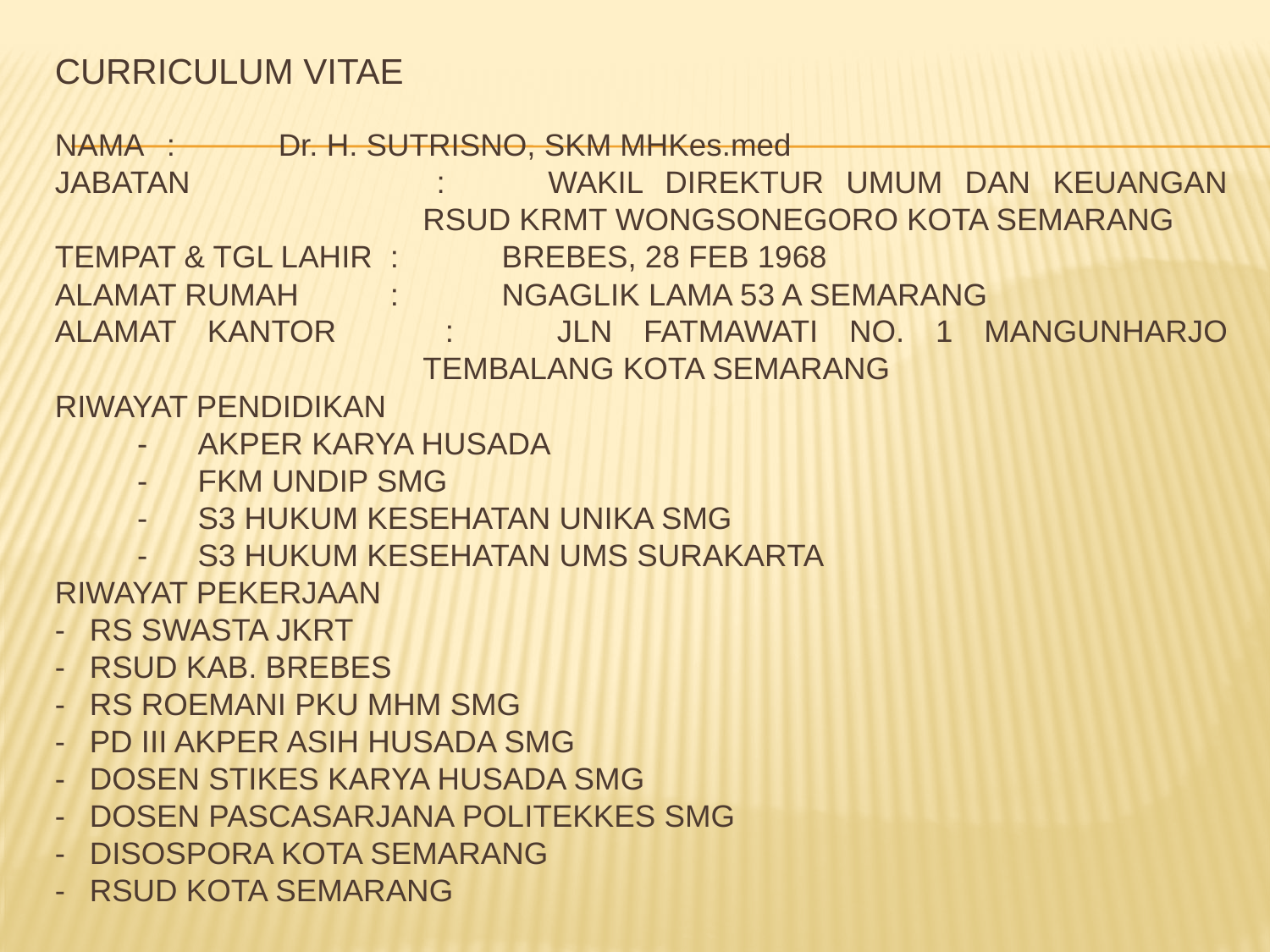

# CURRICULUM VITAE
NAMA	:	Dr. H. SUTRISNO, SKM MHKes.med
JABATAN 	:	WAKIL DIREKTUR UMUM DAN KEUANGAN RSUD KRMT WONGSONEGORO KOTA SEMARANG
TEMPAT & TGL LAHIR 	:	BREBES, 28 FEB 1968
ALAMAT RUMAH 	:	NGAGLIK LAMA 53 A SEMARANG
ALAMAT KANTOR	:	JLN FATMAWATI NO. 1 MANGUNHARJO TEMBALANG KOTA SEMARANG
RIWAYAT PENDIDIKAN
-	AKPER KARYA HUSADA
-	FKM UNDIP SMG
-	S3 HUKUM KESEHATAN UNIKA SMG
-	S3 HUKUM KESEHATAN UMS SURAKARTA
RIWAYAT PEKERJAAN
-	RS SWASTA JKRT
-	RSUD KAB. BREBES
-	RS ROEMANI PKU MHM SMG
-	PD III AKPER ASIH HUSADA SMG
-	DOSEN STIKES KARYA HUSADA SMG
-	DOSEN PASCASARJANA POLITEKKES SMG
-	DISOSPORA KOTA SEMARANG
-	RSUD KOTA SEMARANG